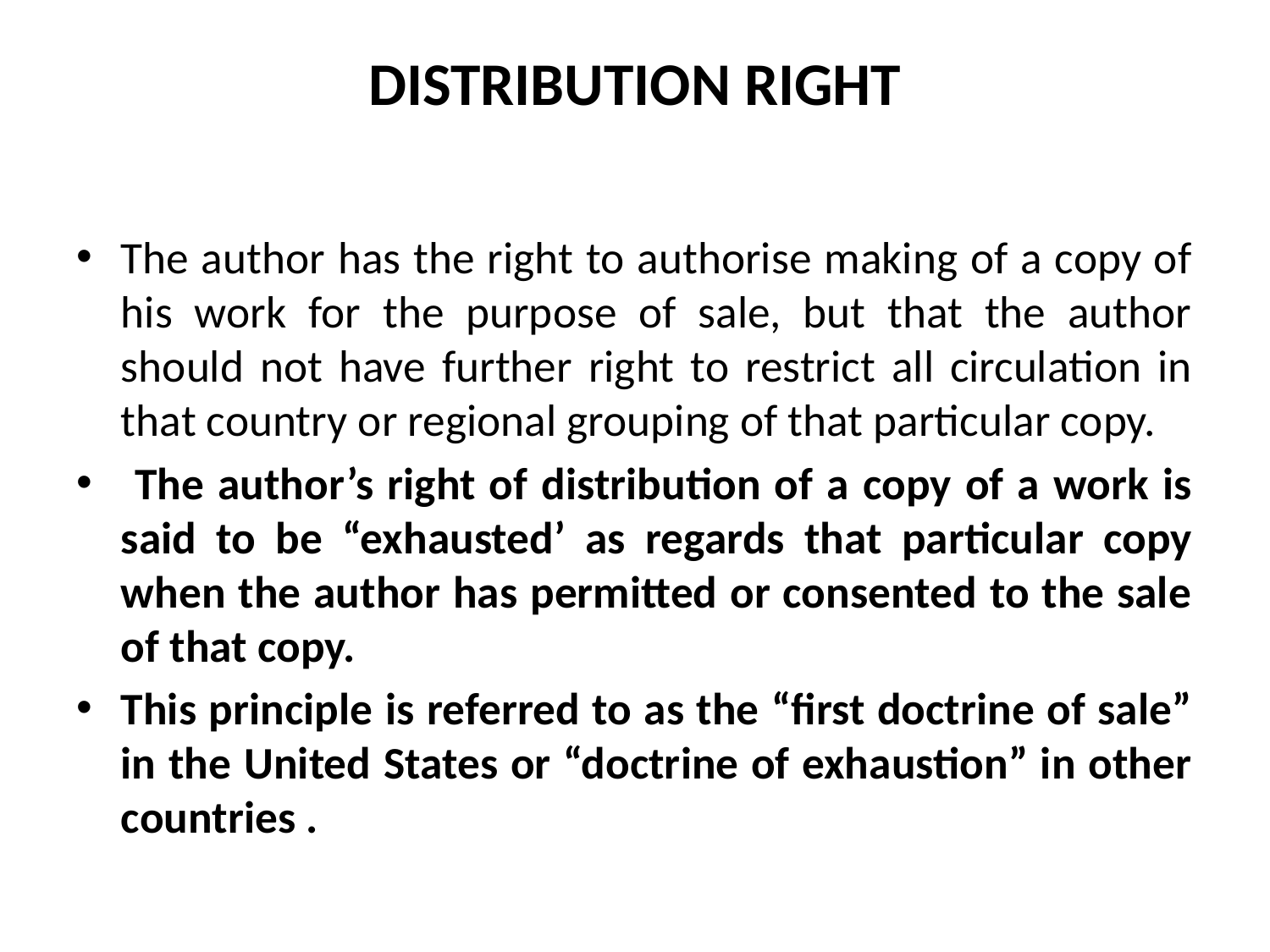

# DISTRIBUTION RIGHT
The author has the right to authorise making of a copy of his work for the purpose of sale, but that the author should not have further right to restrict all circulation in that country or regional grouping of that particular copy.
 The author’s right of distribution of a copy of a work is said to be “exhausted’ as regards that particular copy when the author has permitted or consented to the sale of that copy.
This principle is referred to as the “first doctrine of sale” in the United States or “doctrine of exhaustion” in other countries .